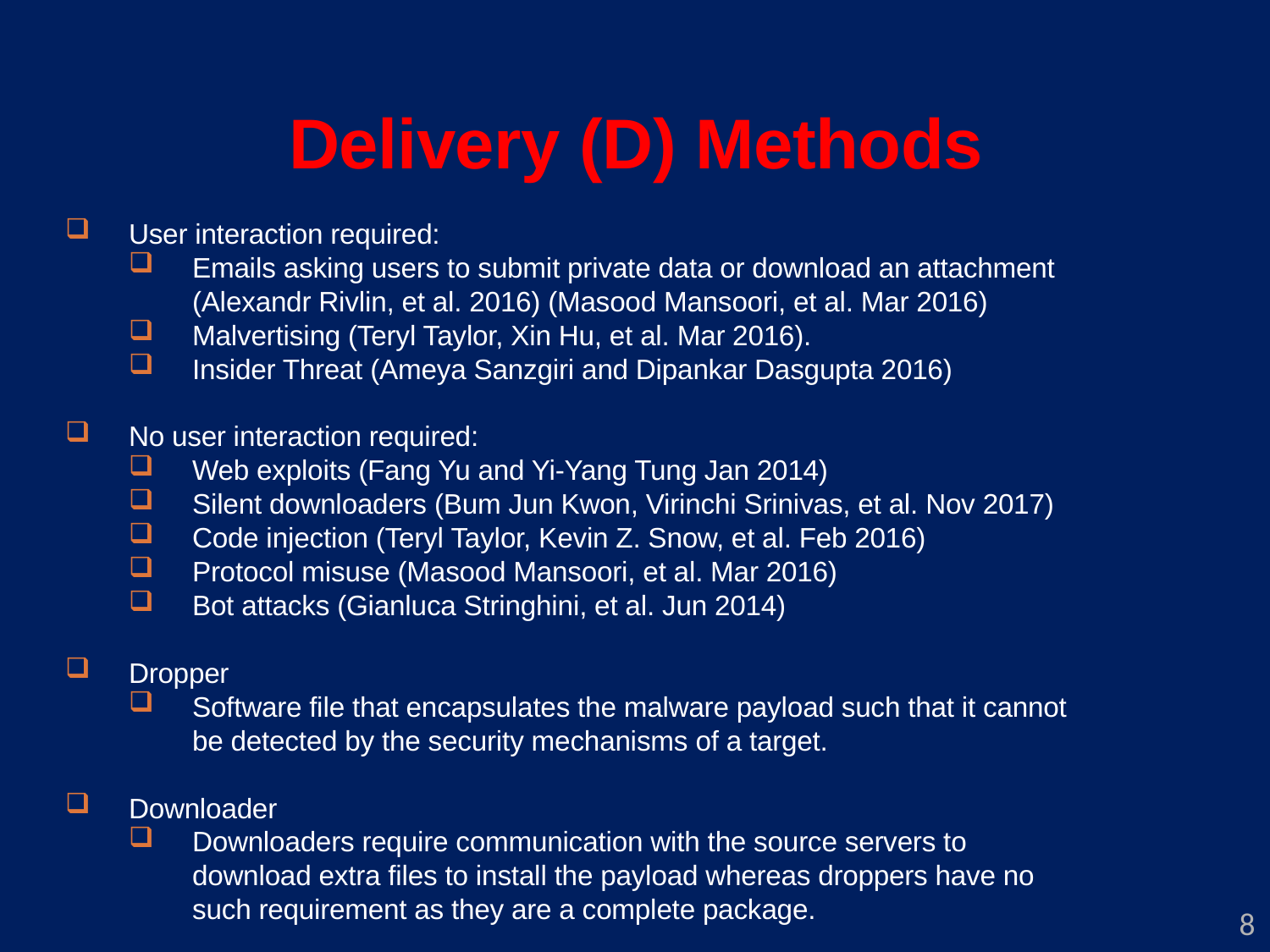

Delivery (D) Methods
User interaction required:
Emails asking users to submit private data or download an attachment (Alexandr Rivlin, et al. 2016) (Masood Mansoori, et al. Mar 2016)
Malvertising (Teryl Taylor, Xin Hu, et al. Mar 2016).
Insider Threat (Ameya Sanzgiri and Dipankar Dasgupta 2016)

No user interaction required:
Web exploits (Fang Yu and Yi-Yang Tung Jan 2014)
Silent downloaders (Bum Jun Kwon, Virinchi Srinivas, et al. Nov 2017)
Code injection (Teryl Taylor, Kevin Z. Snow, et al. Feb 2016)
Protocol misuse (Masood Mansoori, et al. Mar 2016)
Bot attacks (Gianluca Stringhini, et al. Jun 2014)

Dropper
Software file that encapsulates the malware payload such that it cannot be detected by the security mechanisms of a target.

Downloader
Downloaders require communication with the source servers to download extra files to install the payload whereas droppers have no such requirement as they are a complete package.

8